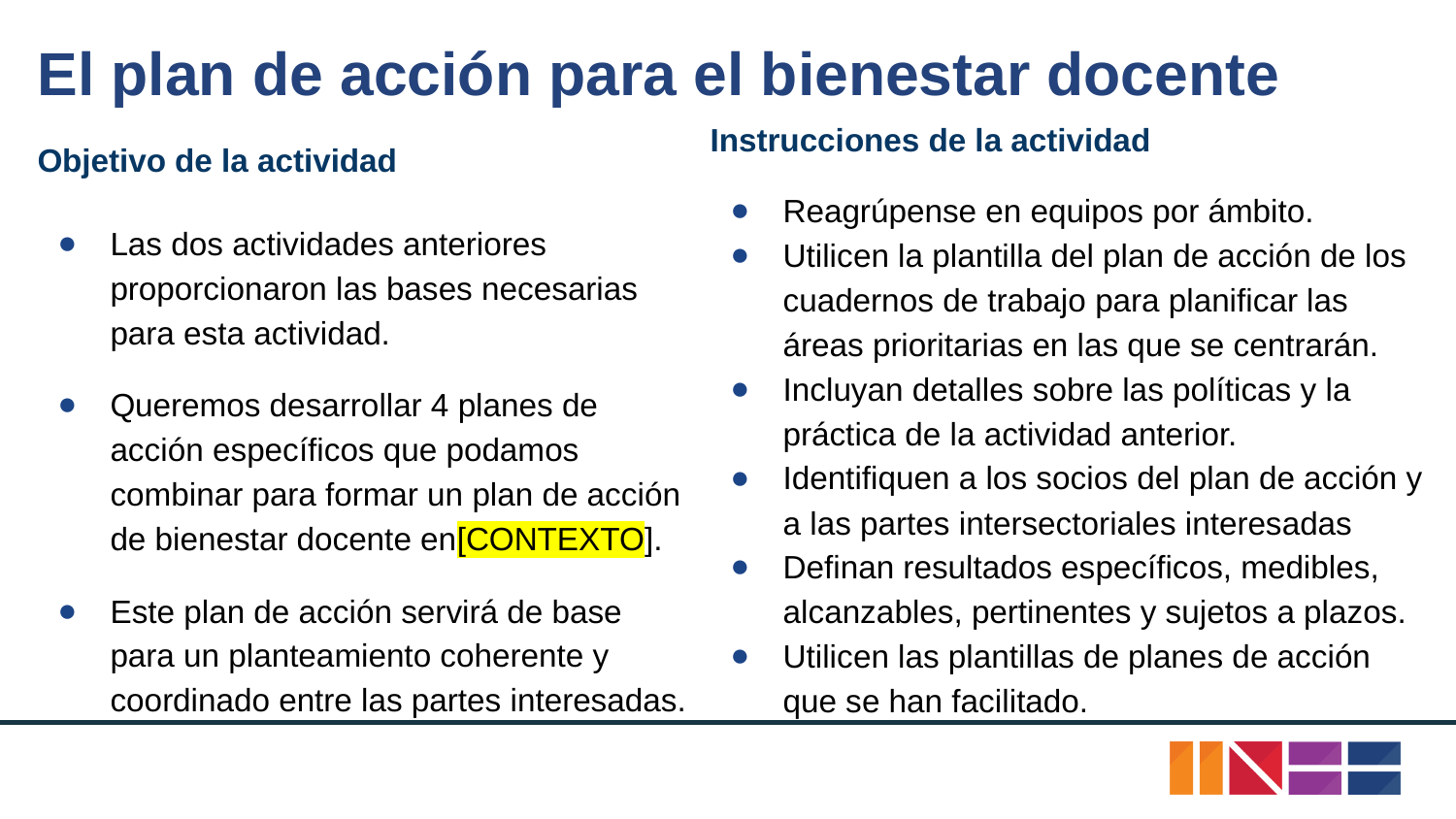

# El plan de acción para el bienestar docente
Instrucciones de la actividad

Reagrúpense en equipos por ámbito.
Utilicen la plantilla del plan de acción de los cuadernos de trabajo para planificar las áreas prioritarias en las que se centrarán.
Incluyan detalles sobre las políticas y la práctica de la actividad anterior.
Identifiquen a los socios del plan de acción y a las partes intersectoriales interesadas
Definan resultados específicos, medibles, alcanzables, pertinentes y sujetos a plazos.
Utilicen las plantillas de planes de acción que se han facilitado.
Objetivo de la actividad

Las dos actividades anteriores proporcionaron las bases necesarias para esta actividad.

Queremos desarrollar 4 planes de acción específicos que podamos combinar para formar un plan de acción de bienestar docente en[CONTEXTO].

Este plan de acción servirá de base para un planteamiento coherente y coordinado entre las partes interesadas.